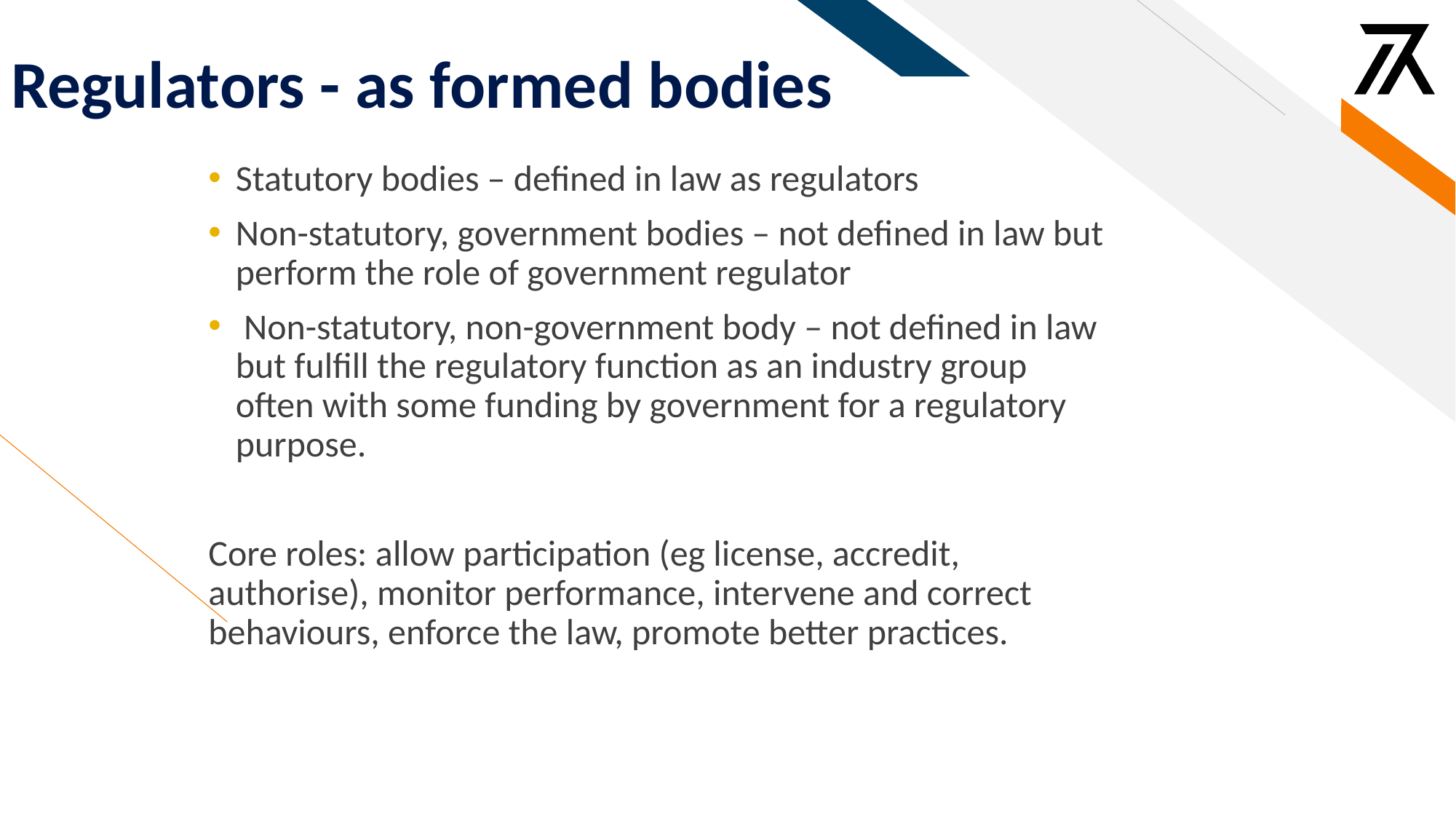

# Regulators - as formed bodies
Statutory bodies – defined in law as regulators
Non-statutory, government bodies – not defined in law but perform the role of government regulator
 Non-statutory, non-government body – not defined in law but fulfill the regulatory function as an industry group often with some funding by government for a regulatory purpose.

Core roles: allow participation (eg license, accredit, authorise), monitor performance, intervene and correct behaviours, enforce the law, promote better practices.